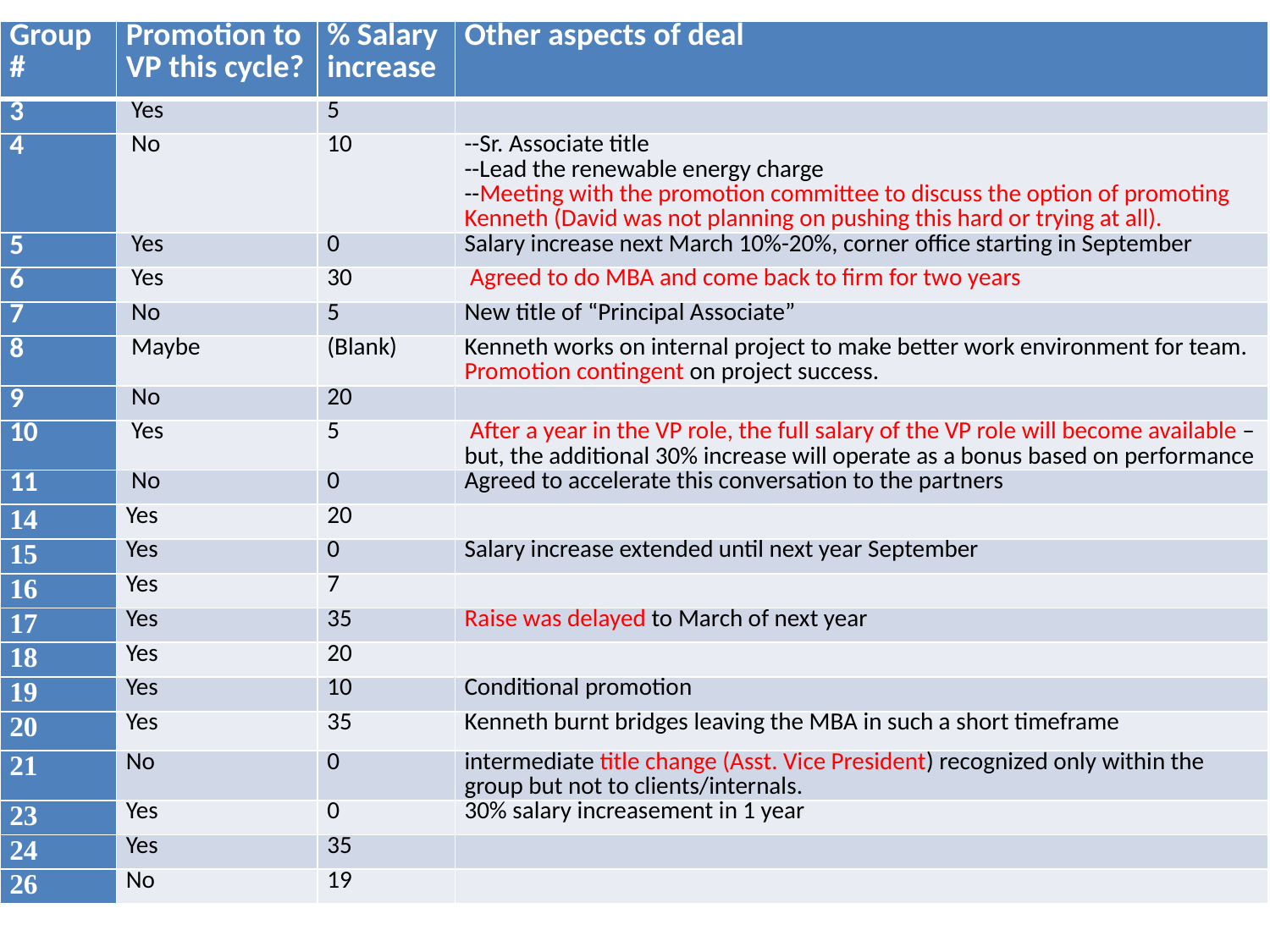

| Group # | Promotion to VP this cycle? | % Salary increase | Other aspects of deal |
| --- | --- | --- | --- |
| 3 | Yes | 5 |  |
| 4 | No | 10 | --Sr. Associate title --Lead the renewable energy charge --Meeting with the promotion committee to discuss the option of promoting Kenneth (David was not planning on pushing this hard or trying at all). |
| 5 | Yes | 0 | Salary increase next March 10%-20%, corner office starting in September |
| 6 | Yes | 30 | Agreed to do MBA and come back to firm for two years |
| 7 | No | 5 | New title of “Principal Associate” |
| 8 | Maybe | (Blank) | Kenneth works on internal project to make better work environment for team. Promotion contingent on project success. |
| 9 | No | 20 |  |
| 10 | Yes | 5 | After a year in the VP role, the full salary of the VP role will become available – but, the additional 30% increase will operate as a bonus based on performance |
| 11 | No | 0 | Agreed to accelerate this conversation to the partners |
| 14 | Yes | 20 |  |
| 15 | Yes | 0 | Salary increase extended until next year September |
| 16 | Yes | 7 |  |
| 17 | Yes | 35 | Raise was delayed to March of next year |
| 18 | Yes | 20 |  |
| 19 | Yes | 10 | Conditional promotion |
| 20 | Yes | 35 | Kenneth burnt bridges leaving the MBA in such a short timeframe |
| 21 | No | 0 | intermediate title change (Asst. Vice President) recognized only within the group but not to clients/internals. |
| 23 | Yes | 0 | 30% salary increasement in 1 year |
| 24 | Yes | 35 |  |
| 26 | No | 19 |  |